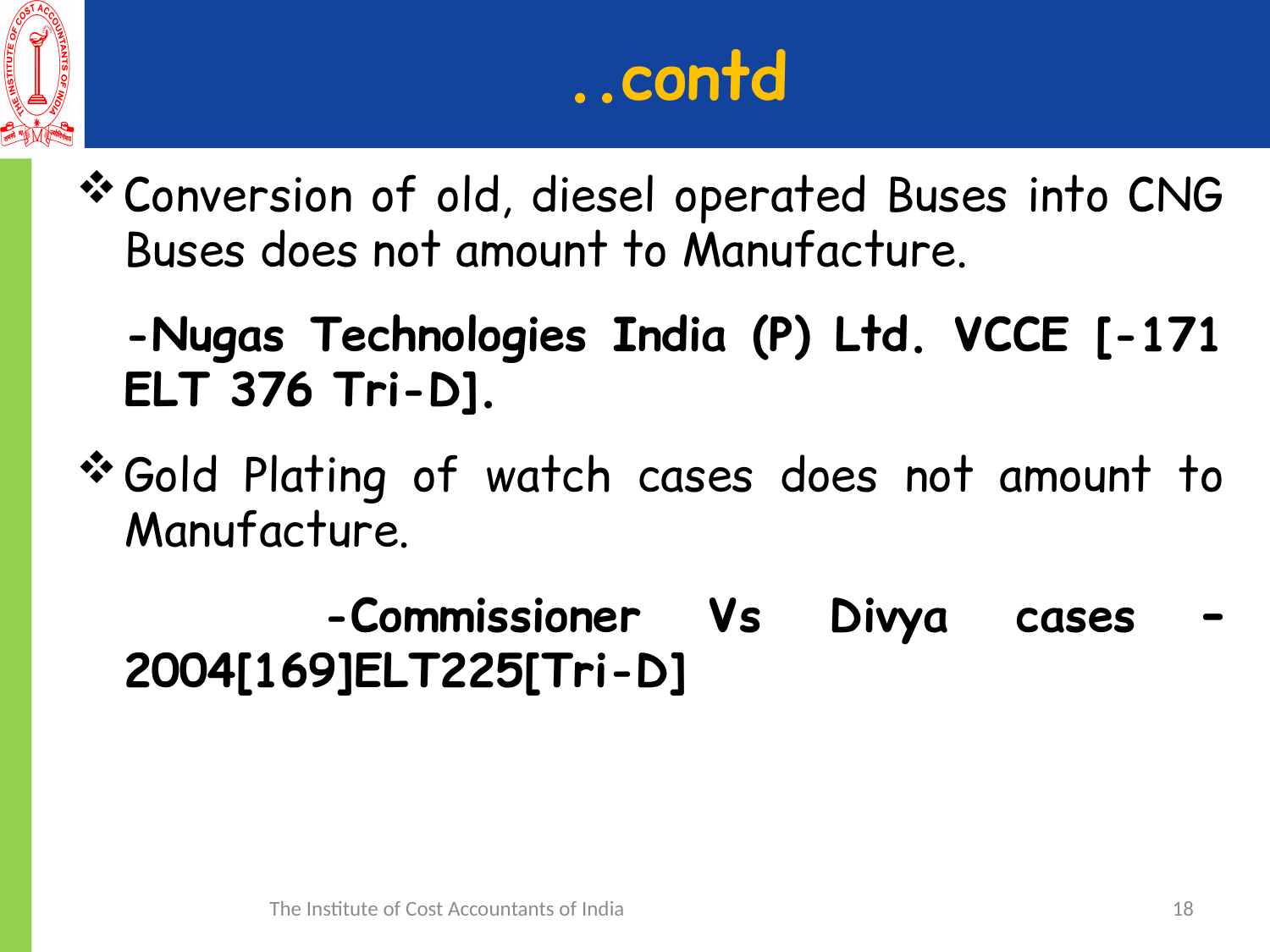

# ..contd
Conversion of old, diesel operated Buses into CNG Buses does not amount to Manufacture.
	-Nugas Technologies India (P) Ltd. VCCE [-171 ELT 376 Tri-D].
Gold Plating of watch cases does not amount to Manufacture.
    -Commissioner Vs Divya cases – 2004[169]ELT225[Tri-D]
The Institute of Cost Accountants of India
18